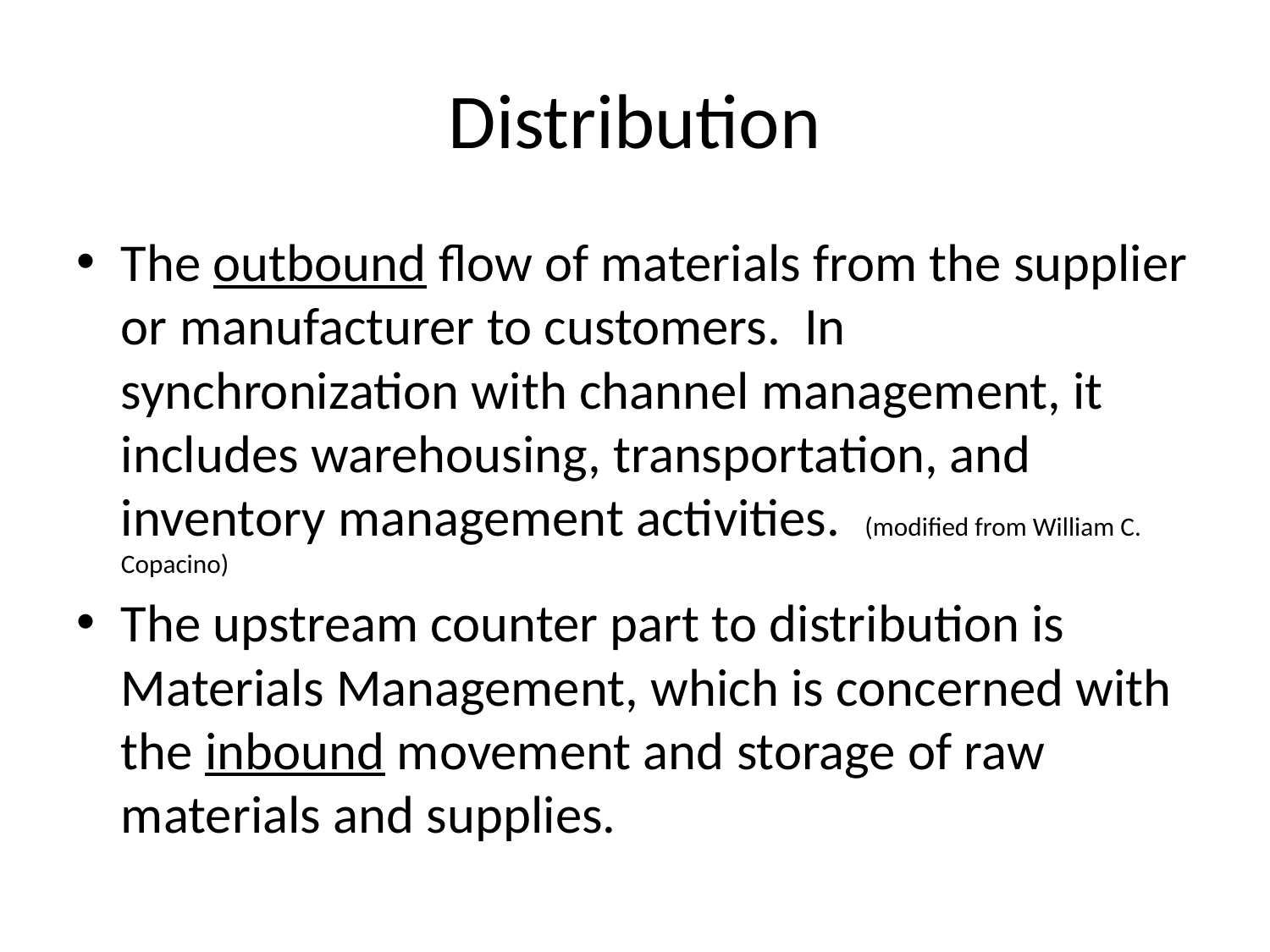

# Distribution
The outbound flow of materials from the supplier or manufacturer to customers.  In synchronization with channel management, it includes warehousing, transportation, and inventory management activities.  (modified from William C. Copacino)
The upstream counter part to distribution is Materials Management, which is concerned with the inbound movement and storage of raw materials and supplies.